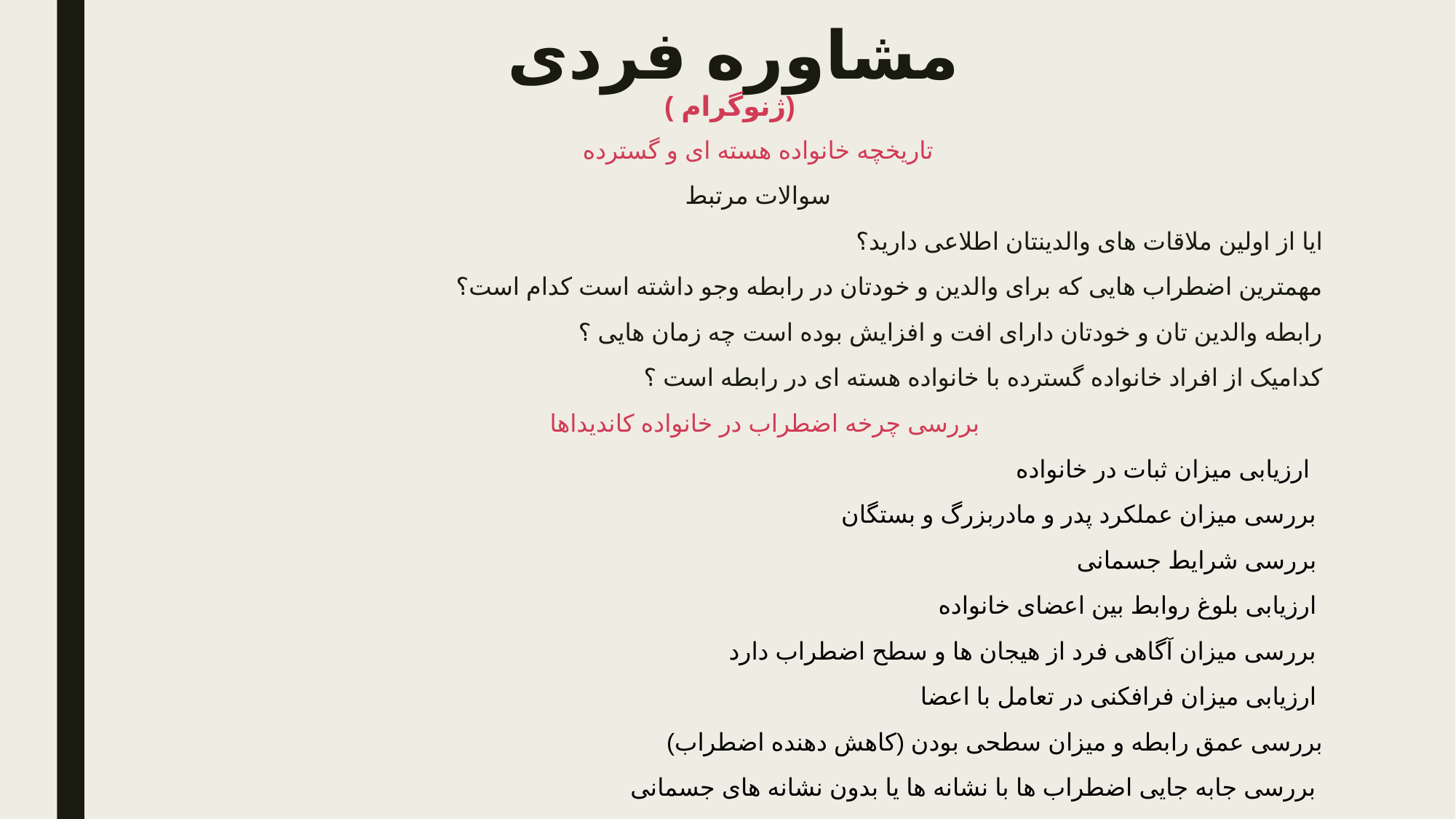

# مشاوره فردی (ژنوگرام )
تاریخچه خانواده هسته ای و گسترده
سوالات مرتبط
ایا از اولین ملاقات های والدینتان اطلاعی دارید؟
 مهمترین اضطراب هایی که برای والدین و خودتان در رابطه وجو داشته است کدام است؟
رابطه والدین تان و خودتان دارای افت و افزایش بوده است چه زمان هایی ؟
کدامیک از افراد خانواده گسترده با خانواده هسته ای در رابطه است ؟
 بررسی چرخه اضطراب در خانواده کاندیداها
ارزیابی میزان ثبات در خانواده
بررسی میزان عملکرد پدر و مادربزرگ و بستگان
بررسی شرایط جسمانی
ارزیابی بلوغ روابط بین اعضای خانواده
بررسی میزان آگاهی فرد از هیجان ها و سطح اضطراب دارد
ارزیابی میزان فرافکنی در تعامل با اعضا
بررسی عمق رابطه و میزان سطحی بودن (کاهش دهنده اضطراب)
بررسی جابه جایی اضطراب ها با نشانه ها یا بدون نشانه های جسمانی